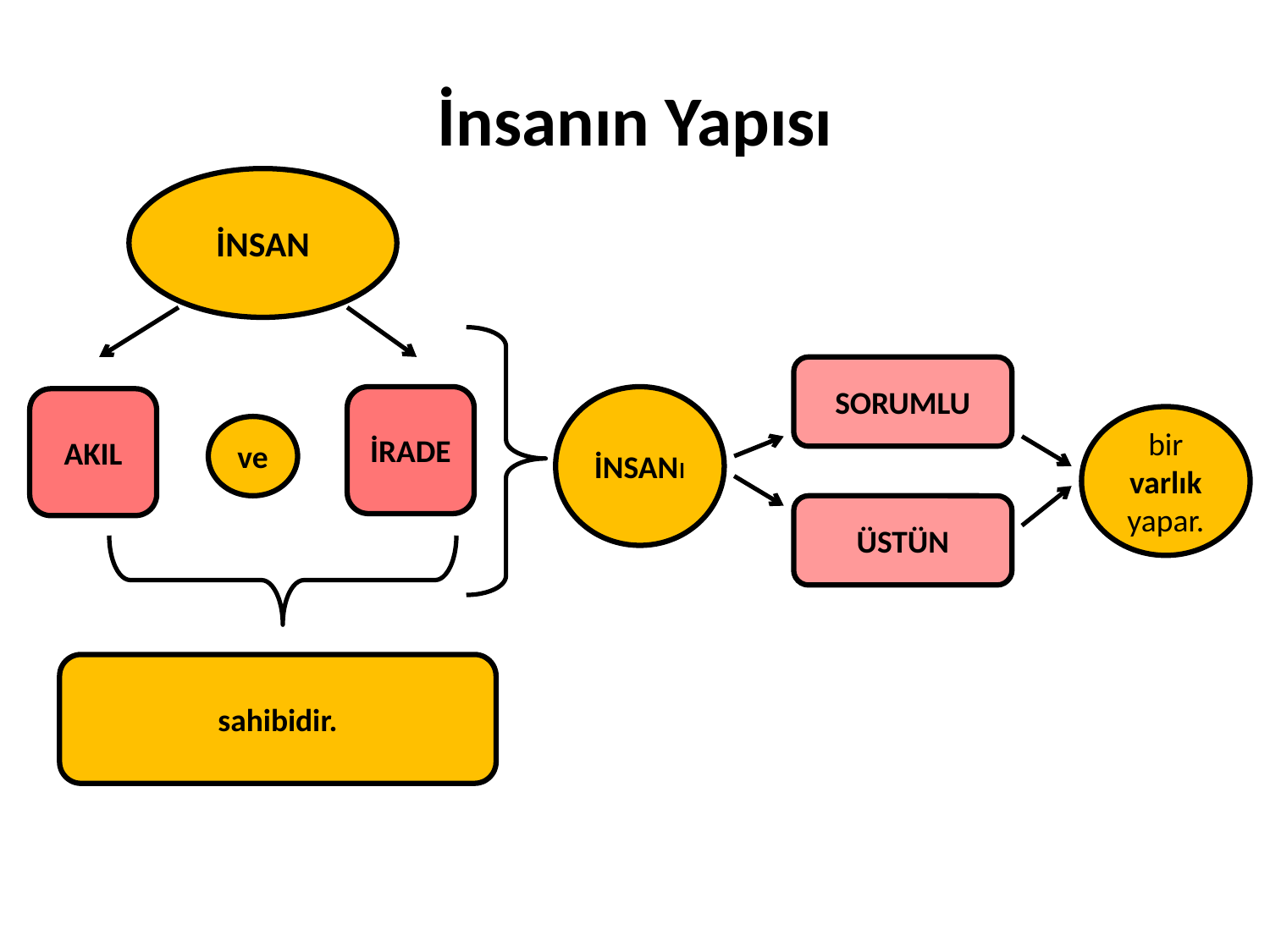

# İnsanın Yapısı
İNSAN

SORUMLU
İRADE
İNSANı
AKIL

bir varlık yapar.
ve
ÜSTÜN
sahibidir.